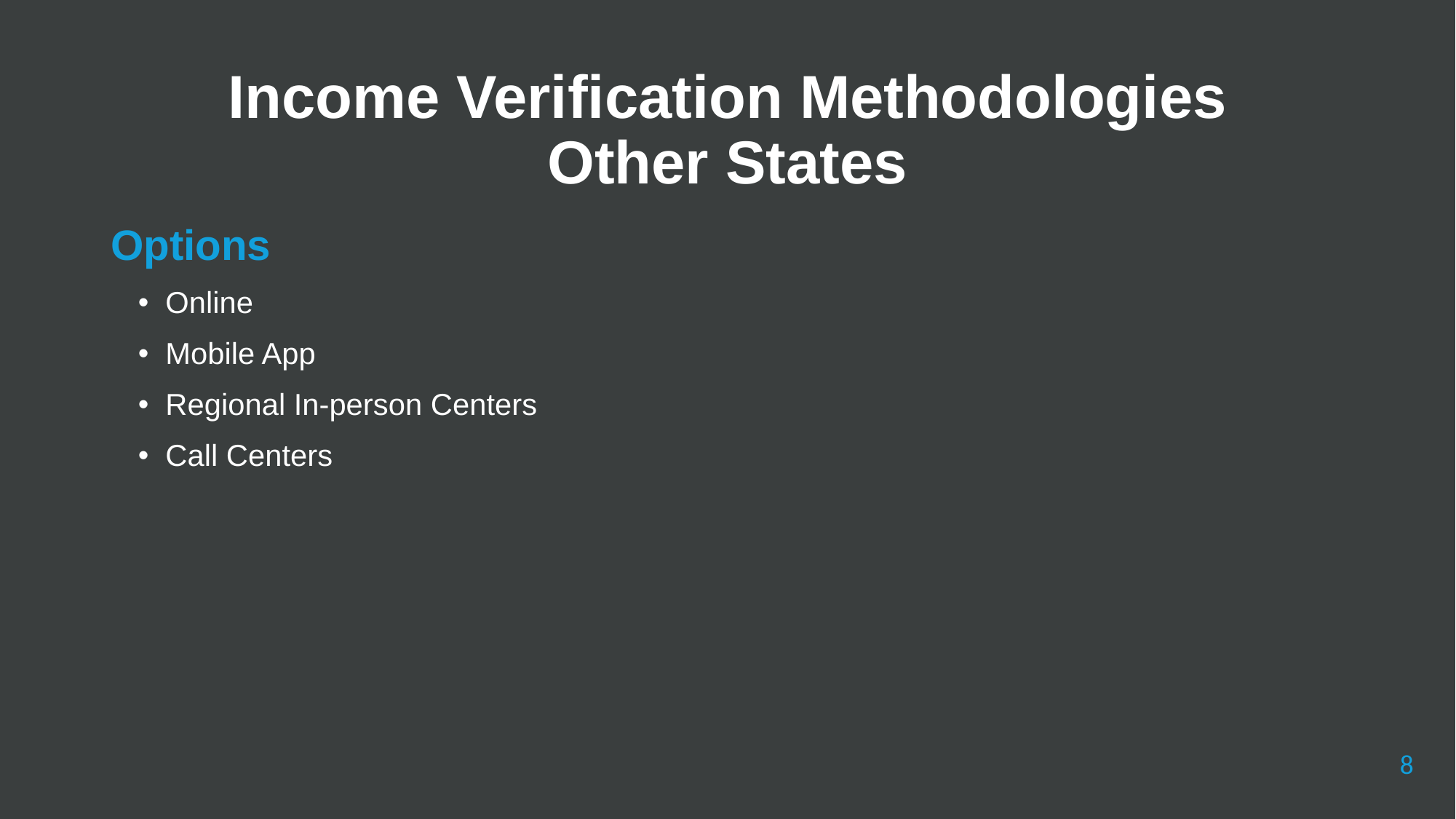

# Income Verification Methodologies Other States
Options
Online
Mobile App
Regional In-person Centers
Call Centers
8